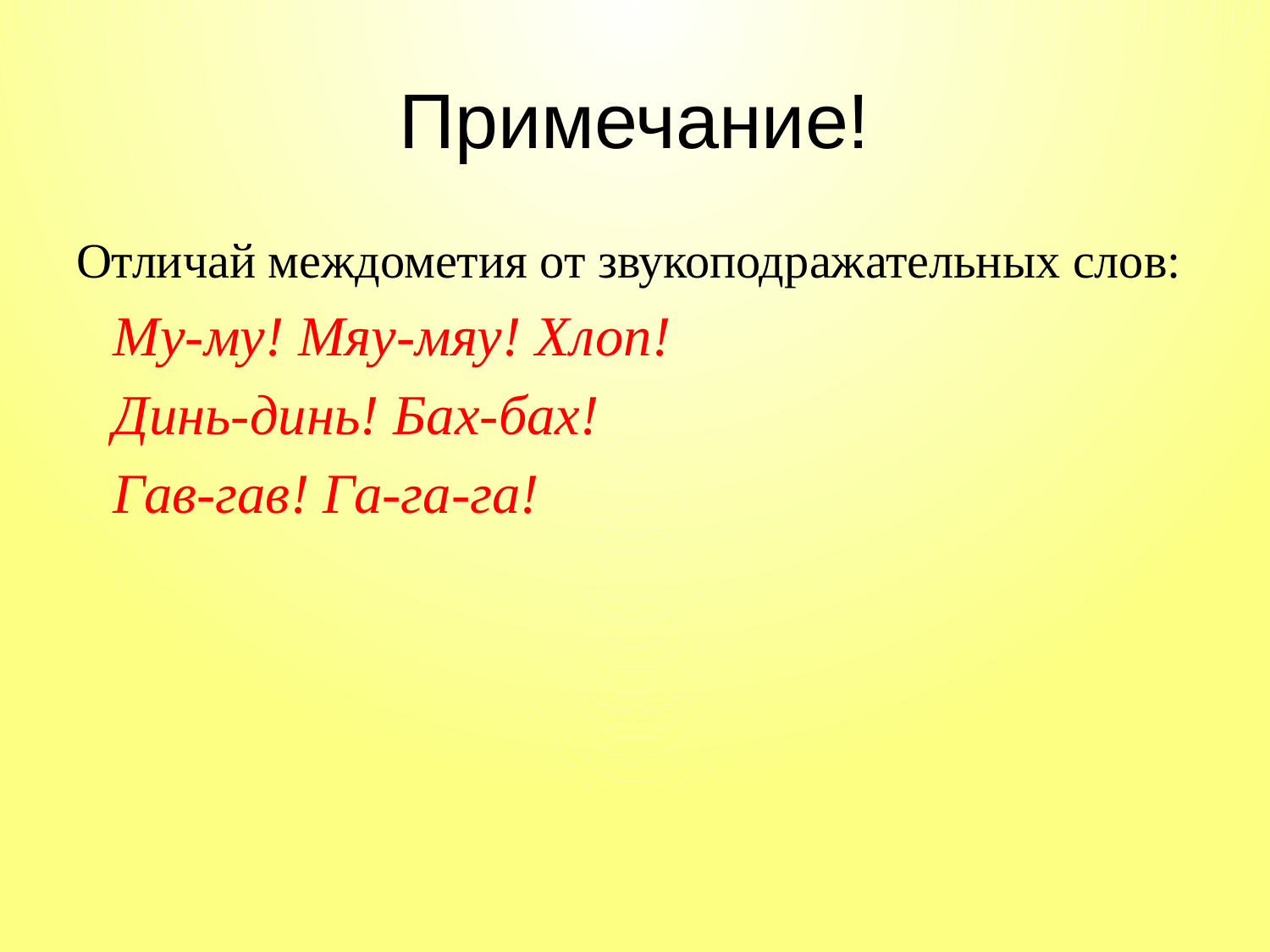

# Примечание!
Отличай междометия от звукоподражательных слов:
Му-му! Мяу-мяу! Хлоп!
Динь-динь! Бах-бах!
Гав-гав! Га-га-га!